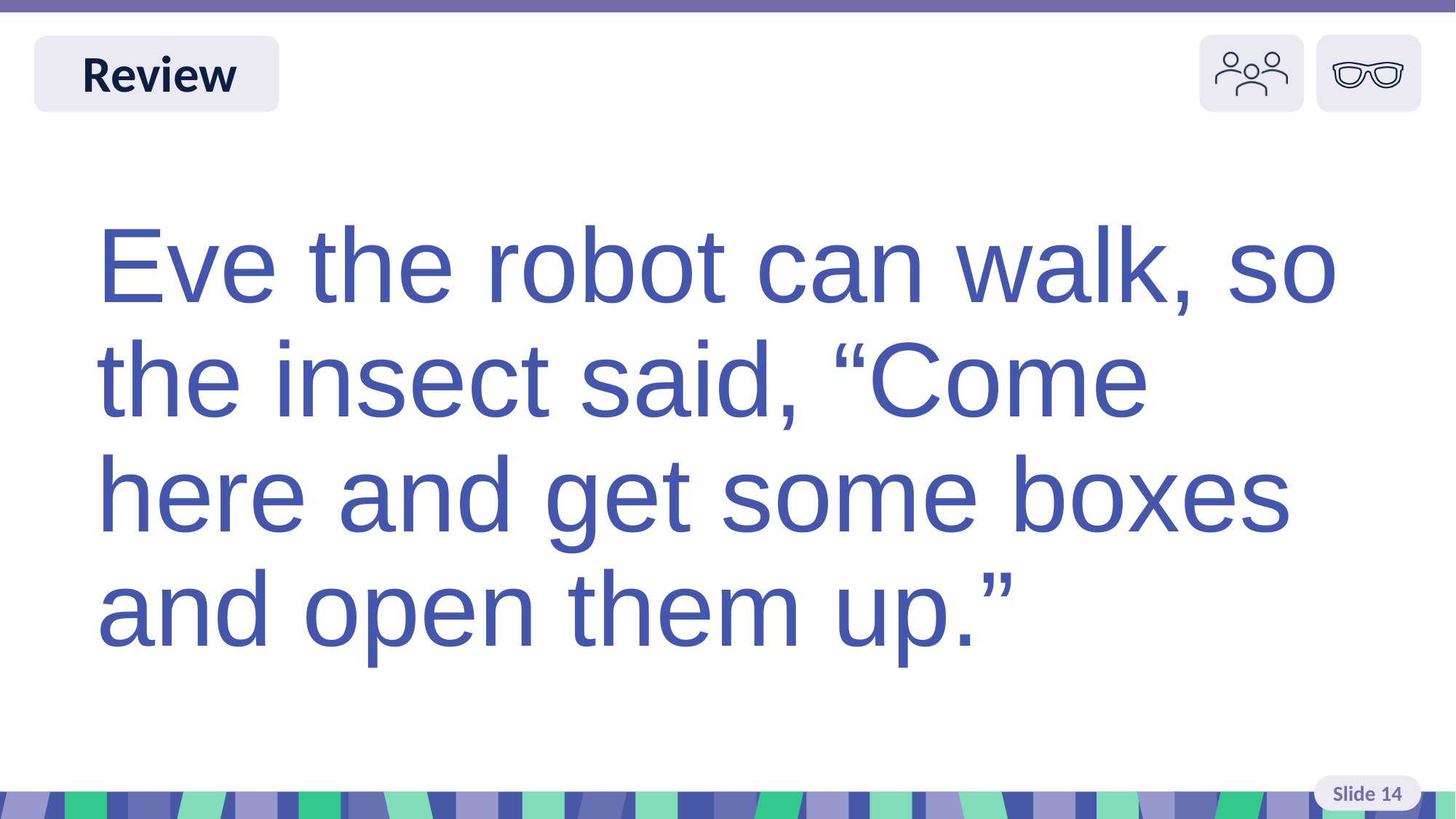

Slide 14 Review
Eve the robot can walk, so the insect said, “Come here and get some boxes and open them up.”